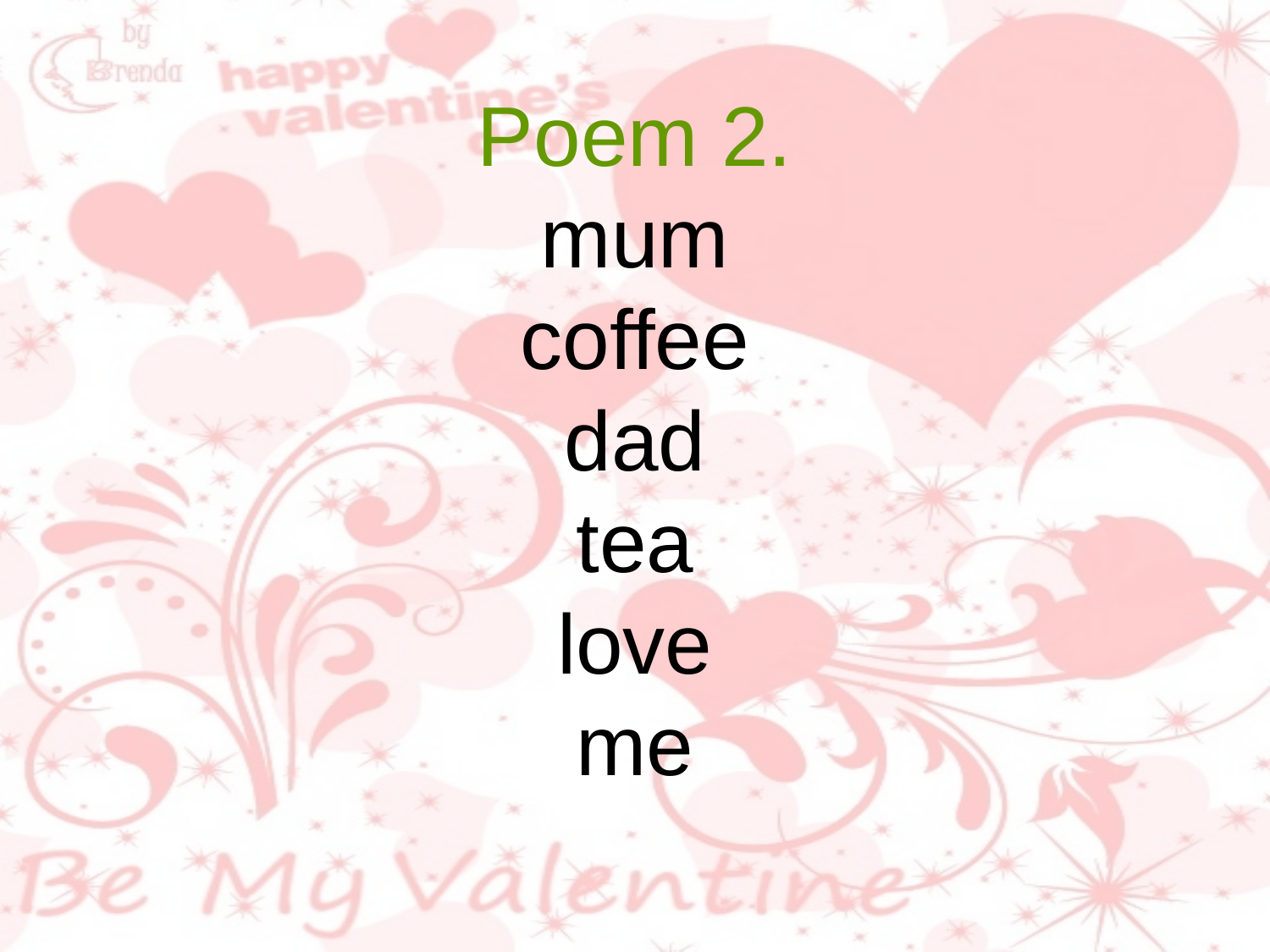

# Poem 2. mum coffee dad tea love me